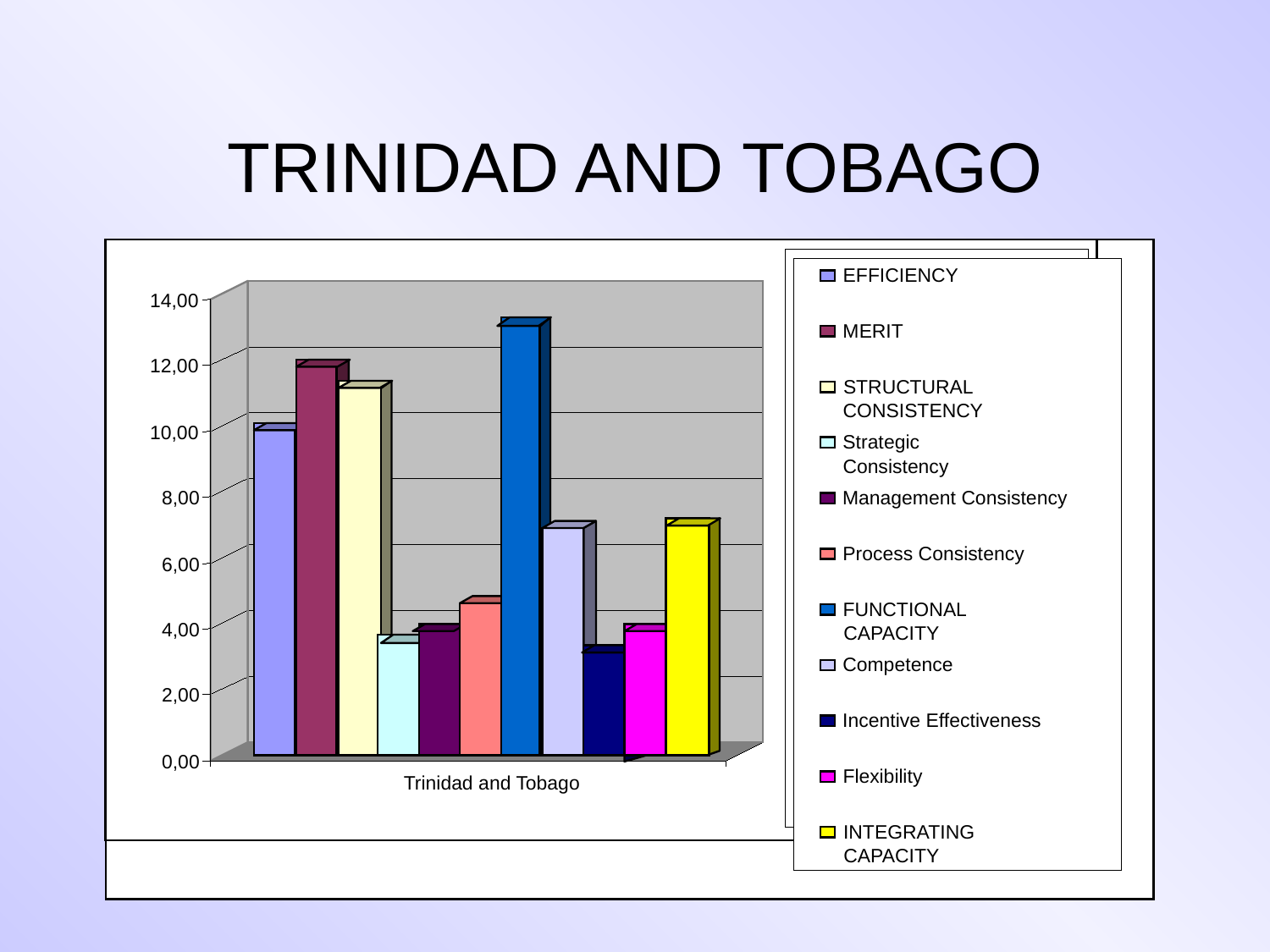

# TRINIDAD AND TOBAGO

EFICIENCIA

EFFICIENCY
EFICIENCIA

14,00

MÉRITO

MERIT
MÉRITO

12,00
CONSISTENCIA

STRUCTURAL
CONSISTENCIA

ESTRUCTURAL

CONSISTENCY
ESTRUCTURAL
Consistencia

10,00

Strategic

Consistencia
Estratégica

Consistency
Estratégica
Consistencia Directiva

8,00
Management Consistency
Consistencia Directiva

Consistencia de los

Procesos

Process Consistency
Consistencia de los

6,00

Procesos
CAPACIDAD

FUNCIONAL

CAPACIDAD
FUNCTIONAL

4,00
FUNCIONAL
CAPACITY
Competencia

Competencia
Competence

Eficacia Incentivadora

2,00

Eficacia Incentivadora
Incentive Effectiveness

Flexibilidad

0,00

Flexibilidad
Flexibility

Trinidad and Tobago

CAPACIDAD

INTEGRADORA
CAPACIDAD
INTEGRATING

INTEGRADORA
CAPACITY